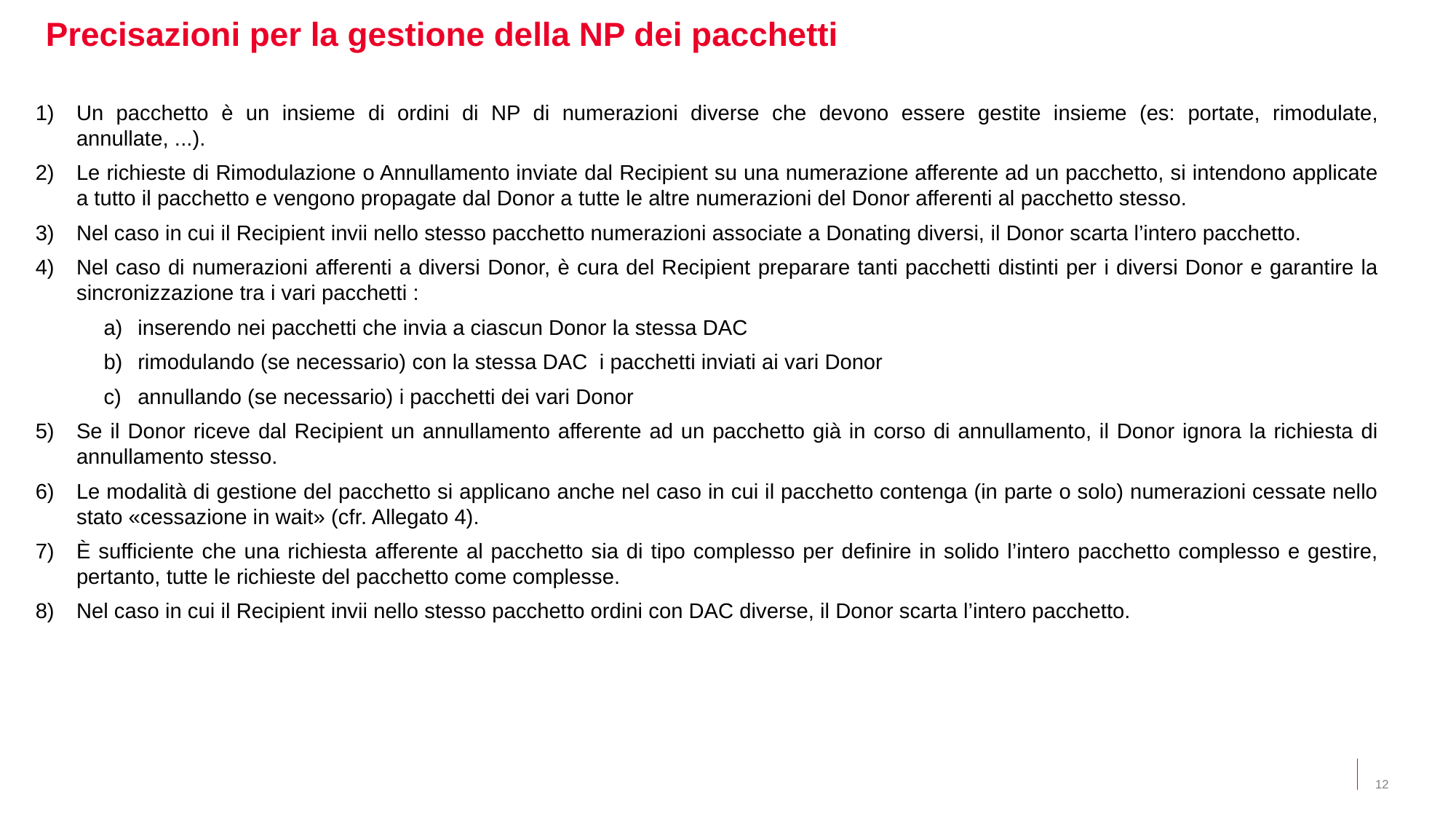

Precisazioni per la gestione della NP dei pacchetti

Un pacchetto è un insieme di ordini di NP di numerazioni diverse che devono essere gestite insieme (es: portate, rimodulate, annullate, ...).
Le richieste di Rimodulazione o Annullamento inviate dal Recipient su una numerazione afferente ad un pacchetto, si intendono applicate a tutto il pacchetto e vengono propagate dal Donor a tutte le altre numerazioni del Donor afferenti al pacchetto stesso.
Nel caso in cui il Recipient invii nello stesso pacchetto numerazioni associate a Donating diversi, il Donor scarta l’intero pacchetto.
Nel caso di numerazioni afferenti a diversi Donor, è cura del Recipient preparare tanti pacchetti distinti per i diversi Donor e garantire la sincronizzazione tra i vari pacchetti :
inserendo nei pacchetti che invia a ciascun Donor la stessa DAC
rimodulando (se necessario) con la stessa DAC  i pacchetti inviati ai vari Donor
annullando (se necessario) i pacchetti dei vari Donor
Se il Donor riceve dal Recipient un annullamento afferente ad un pacchetto già in corso di annullamento, il Donor ignora la richiesta di annullamento stesso.
Le modalità di gestione del pacchetto si applicano anche nel caso in cui il pacchetto contenga (in parte o solo) numerazioni cessate nello stato «cessazione in wait» (cfr. Allegato 4).
È sufficiente che una richiesta afferente al pacchetto sia di tipo complesso per definire in solido l’intero pacchetto complesso e gestire, pertanto, tutte le richieste del pacchetto come complesse.
Nel caso in cui il Recipient invii nello stesso pacchetto ordini con DAC diverse, il Donor scarta l’intero pacchetto.